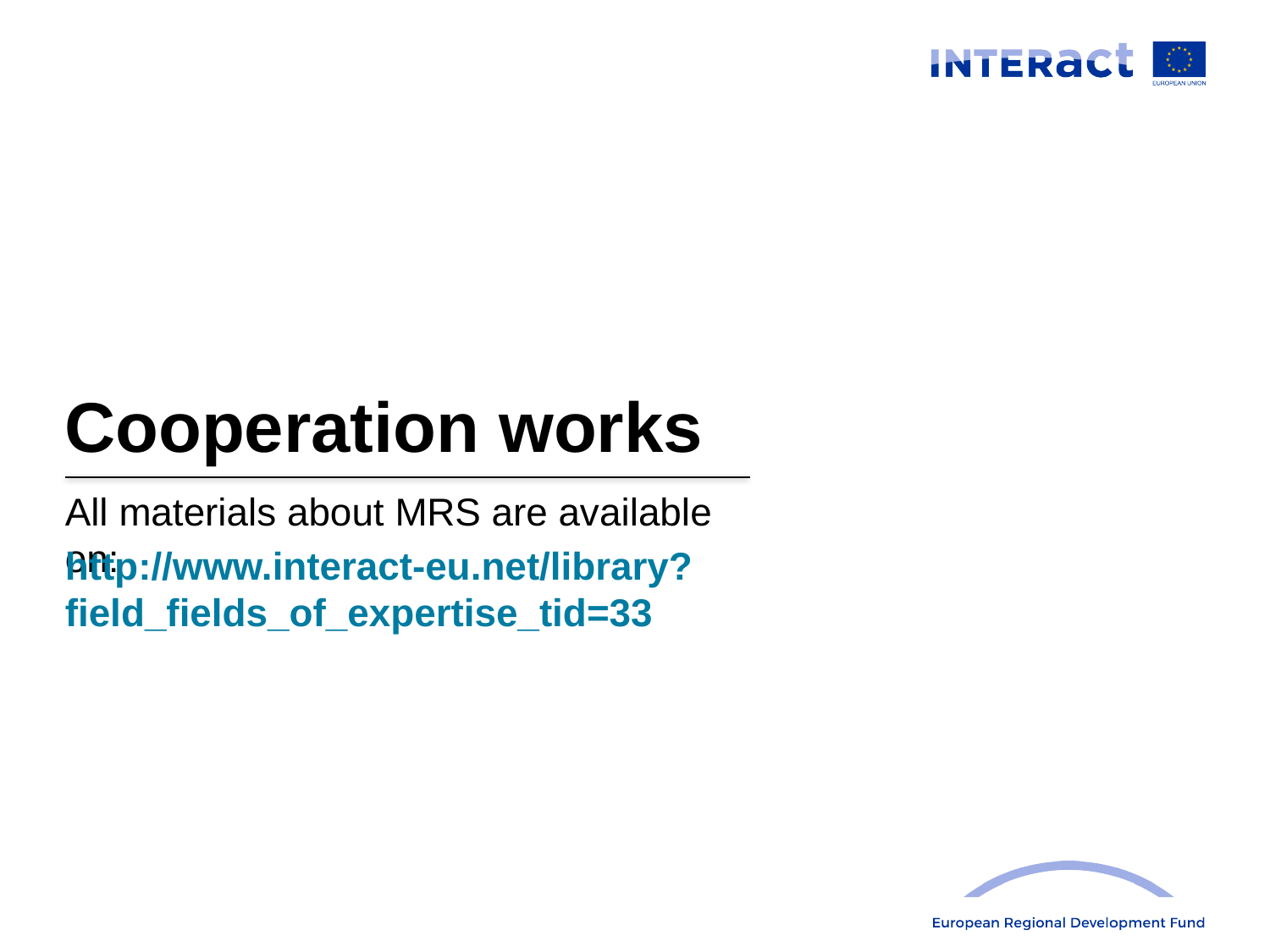

# Cooperation works
All materials about MRS are available on:
http://www.interact-eu.net/library?field_fields_of_expertise_tid=33